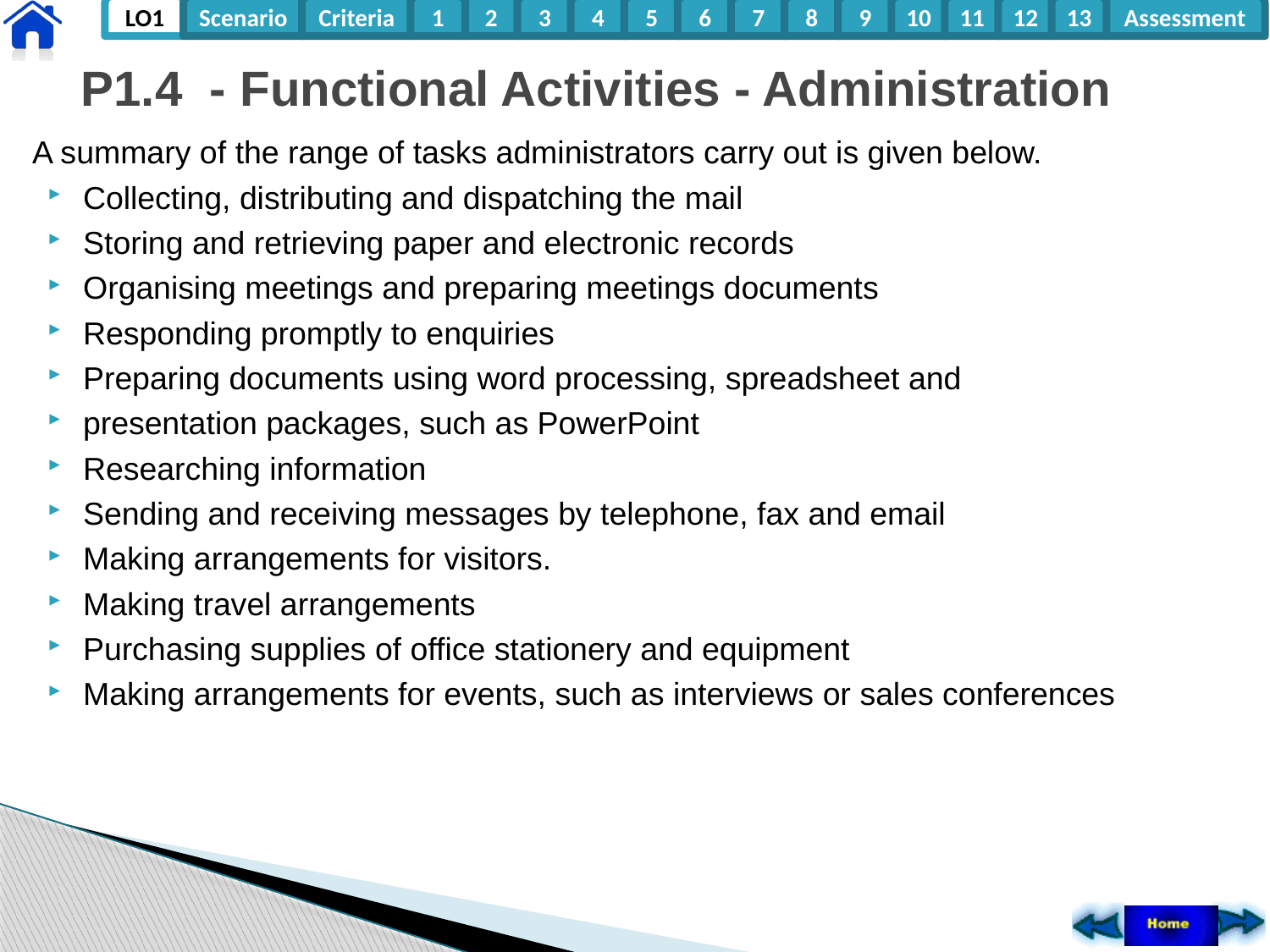

# P1.4  - Functional Activities - Administration
A summary of the range of tasks administrators carry out is given below.
Collecting, distributing and dispatching the mail
Storing and retrieving paper and electronic records
Organising meetings and preparing meetings documents
Responding promptly to enquiries
Preparing documents using word processing, spreadsheet and
presentation packages, such as PowerPoint
Researching information
Sending and receiving messages by telephone, fax and email
Making arrangements for visitors.
Making travel arrangements
Purchasing supplies of office stationery and equipment
Making arrangements for events, such as interviews or sales conferences